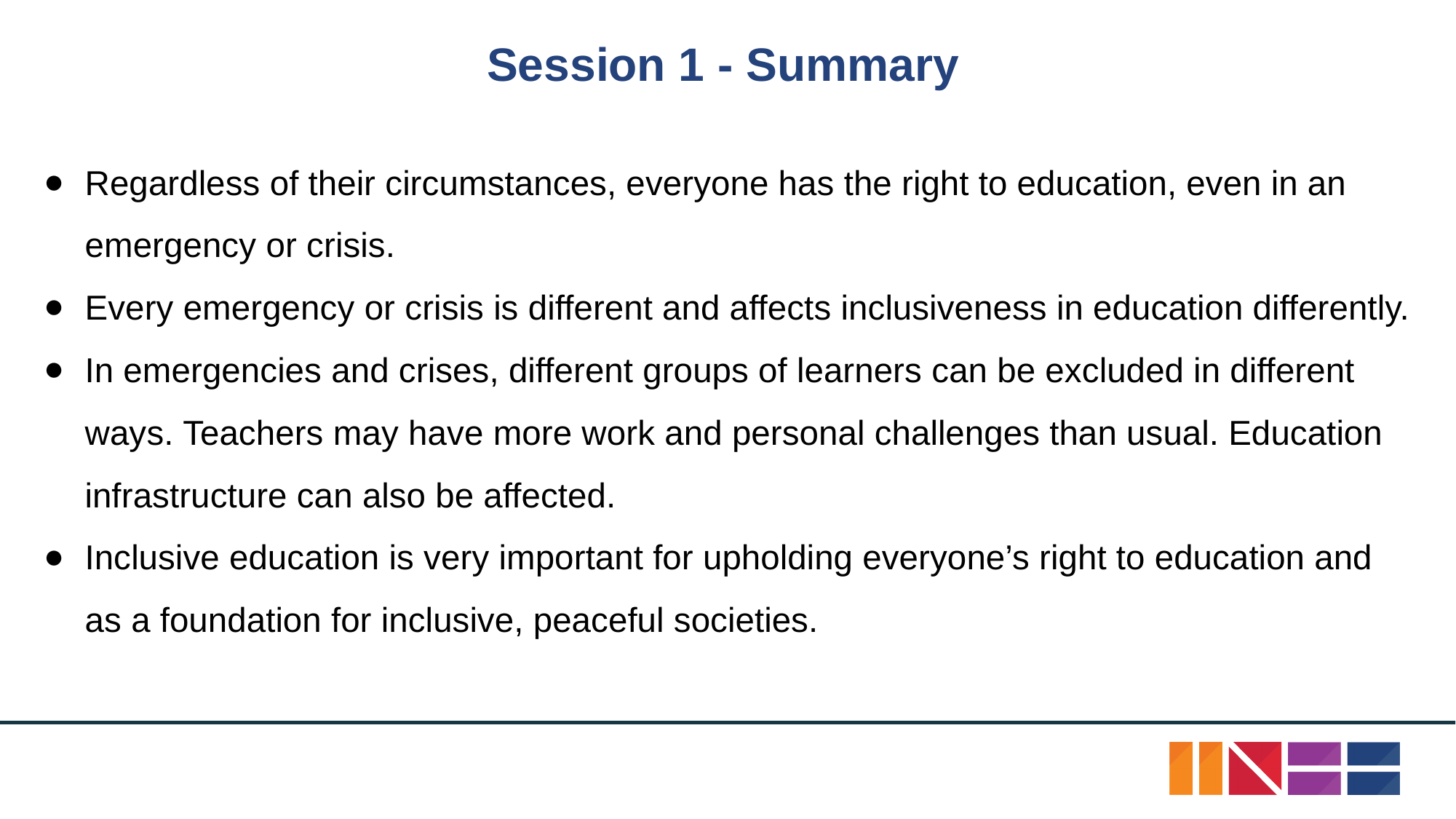

# Session 1 - Summary

Regardless of their circumstances, everyone has the right to education, even in an emergency or crisis.
Every emergency or crisis is different and affects inclusiveness in education differently.
In emergencies and crises, different groups of learners can be excluded in different ways. Teachers may have more work and personal challenges than usual. Education infrastructure can also be affected.
Inclusive education is very important for upholding everyone’s right to education and as a foundation for inclusive, peaceful societies.